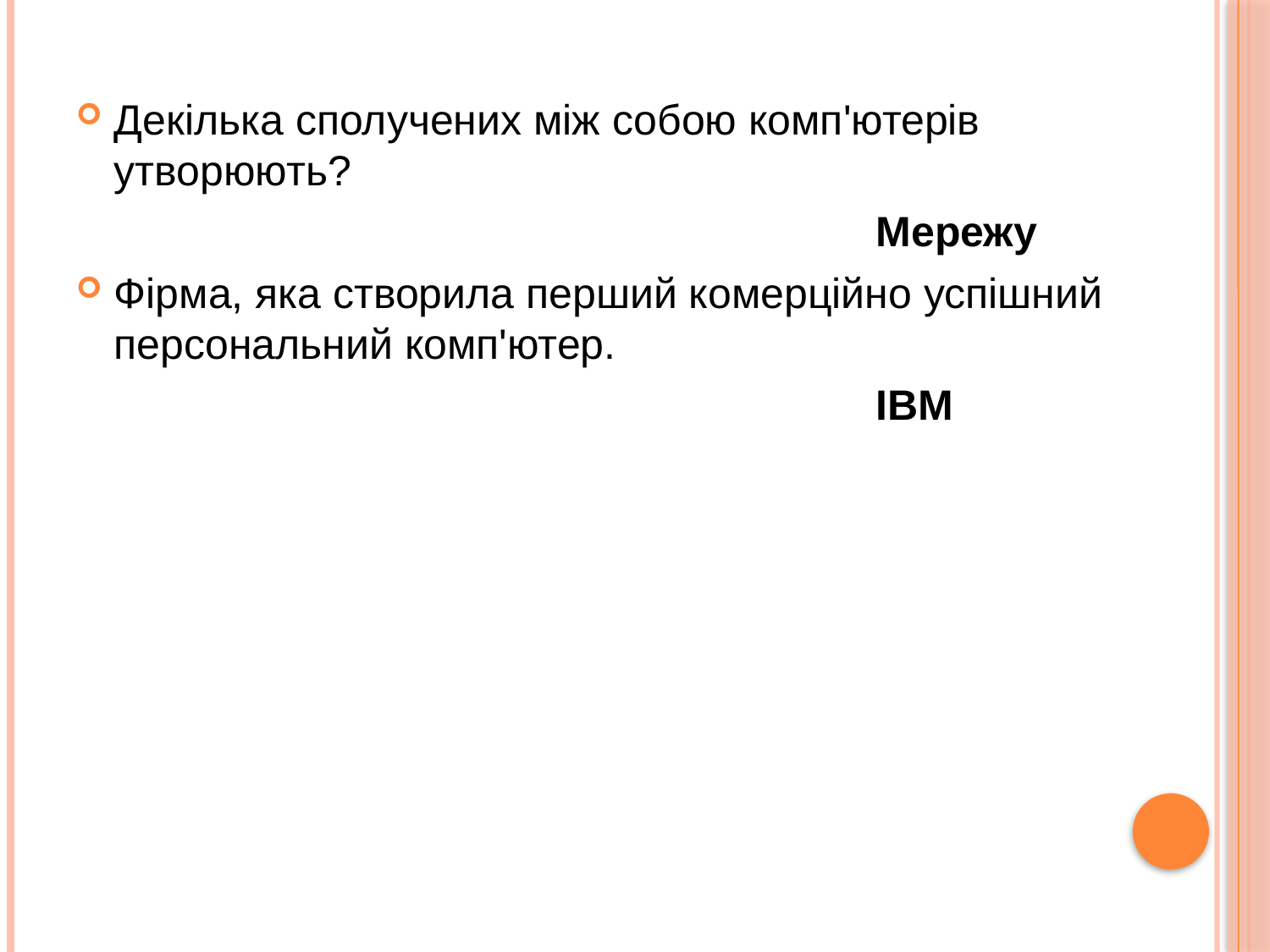

Декілька сполучених між собою комп'ютерів утворюють?
							Мережу
Фірма, яка створила перший комерційно успішний персональний комп'ютер.
							IBM